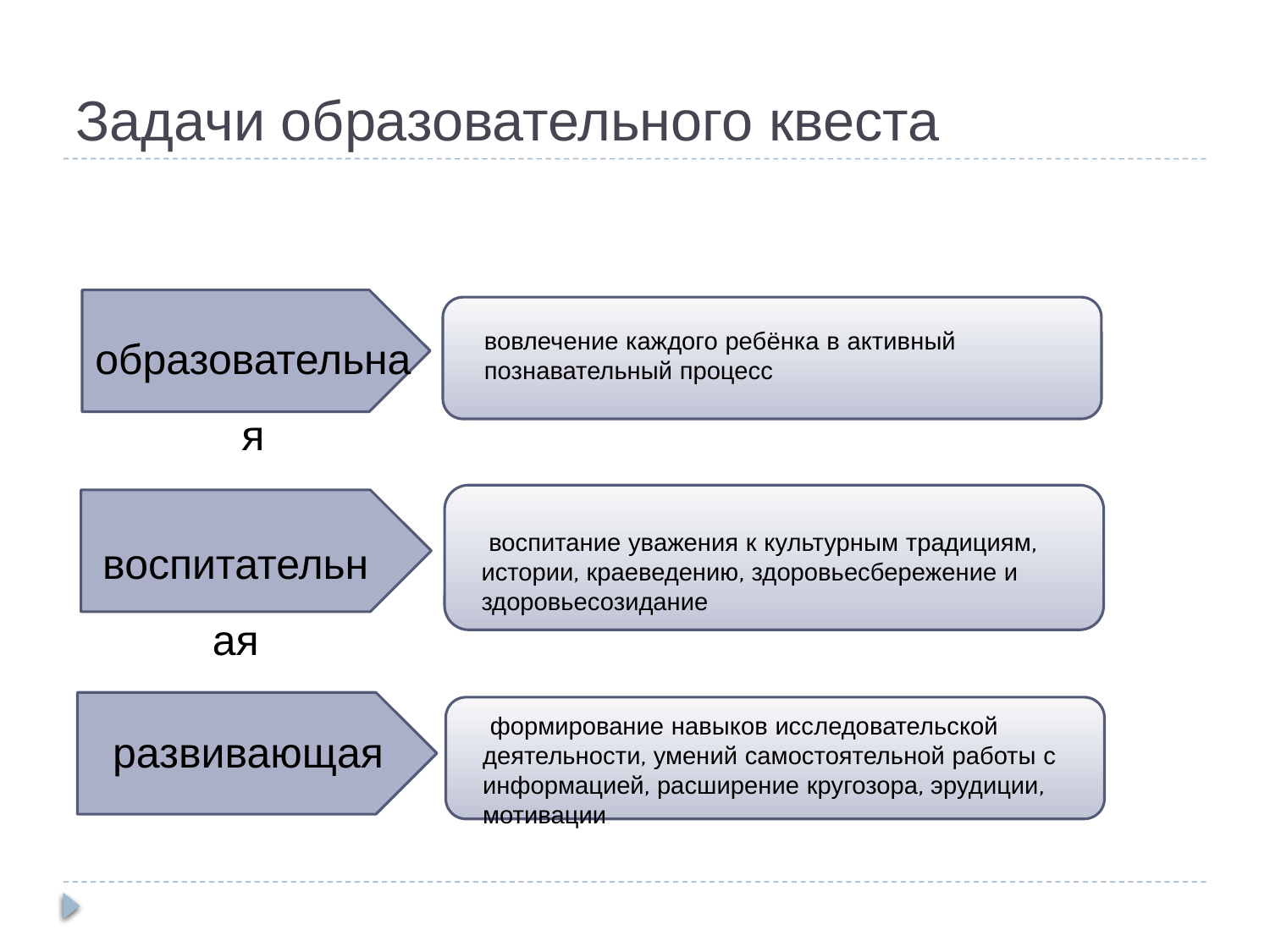

# Задачи образовательного квеста

образовательная

вовлечение каждого ребёнка в активный познавательный процесс

 воспитание уважения к культурным традициям, истории, краеведению, здоровьесбережение и здоровьесозидание

воспитательная

развивающая

 формирование навыков исследовательской деятельности, умений самостоятельной работы с информацией, расширение кругозора, эрудиции, мотивации